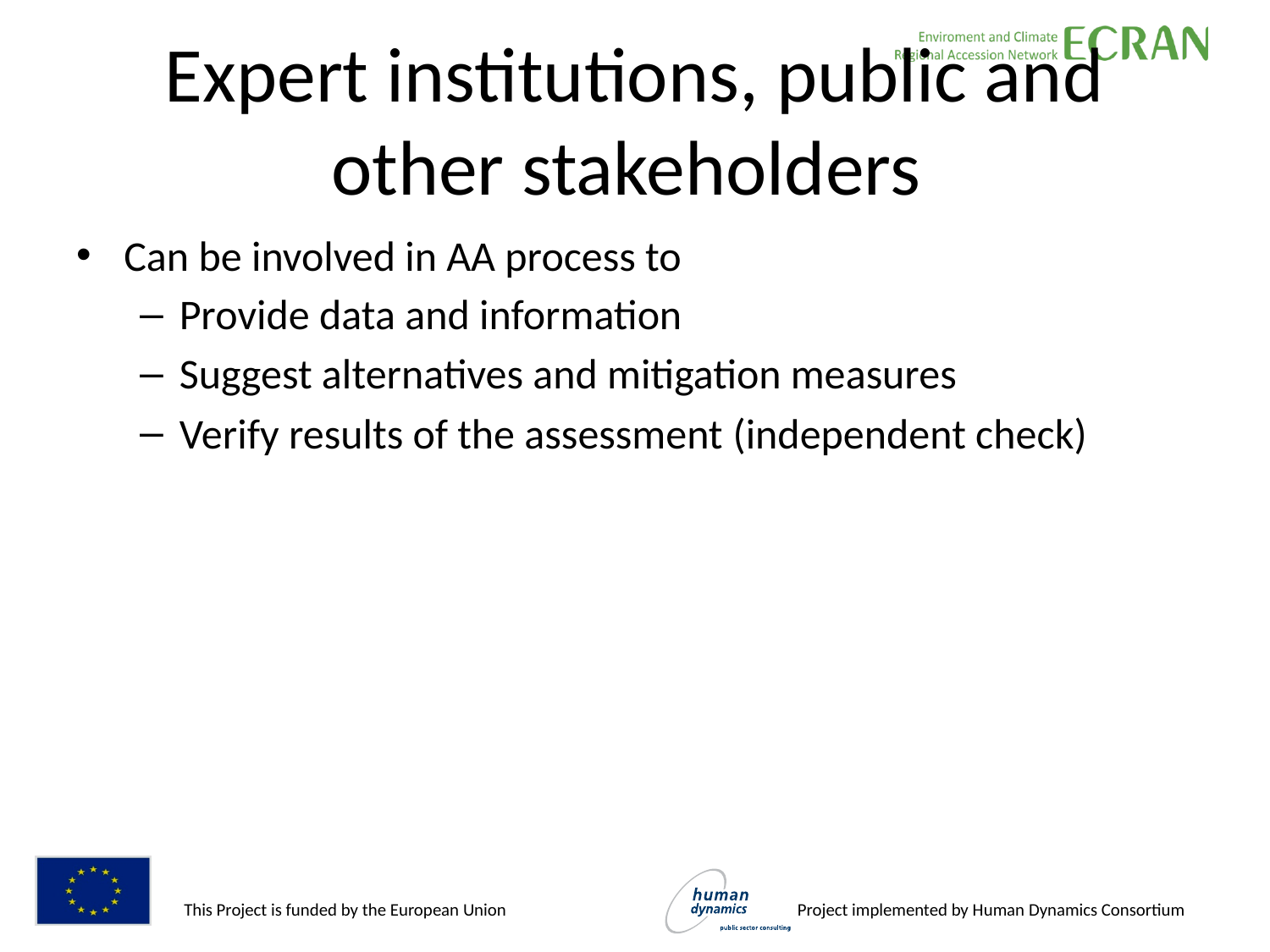

# Expert institutions, public and other stakeholders
Can be involved in AA process to
Provide data and information
Suggest alternatives and mitigation measures
Verify results of the assessment (independent check)